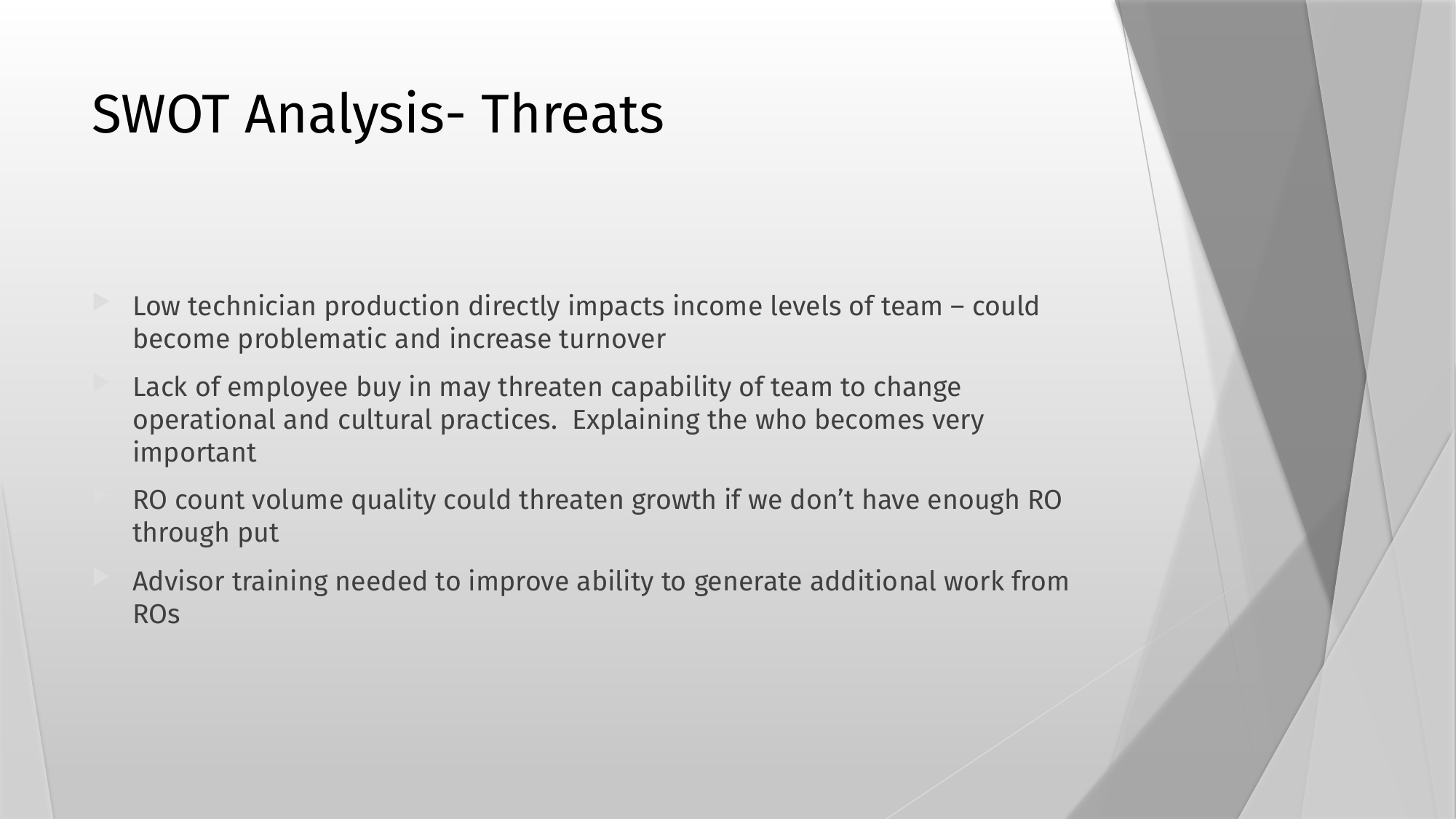

# SWOT Analysis- Threats
Low technician production directly impacts income levels of team – could become problematic and increase turnover
Lack of employee buy in may threaten capability of team to change operational and cultural practices.  Explaining the who becomes very important
RO count volume quality could threaten growth if we don’t have enough RO through put
Advisor training needed to improve ability to generate additional work from ROs